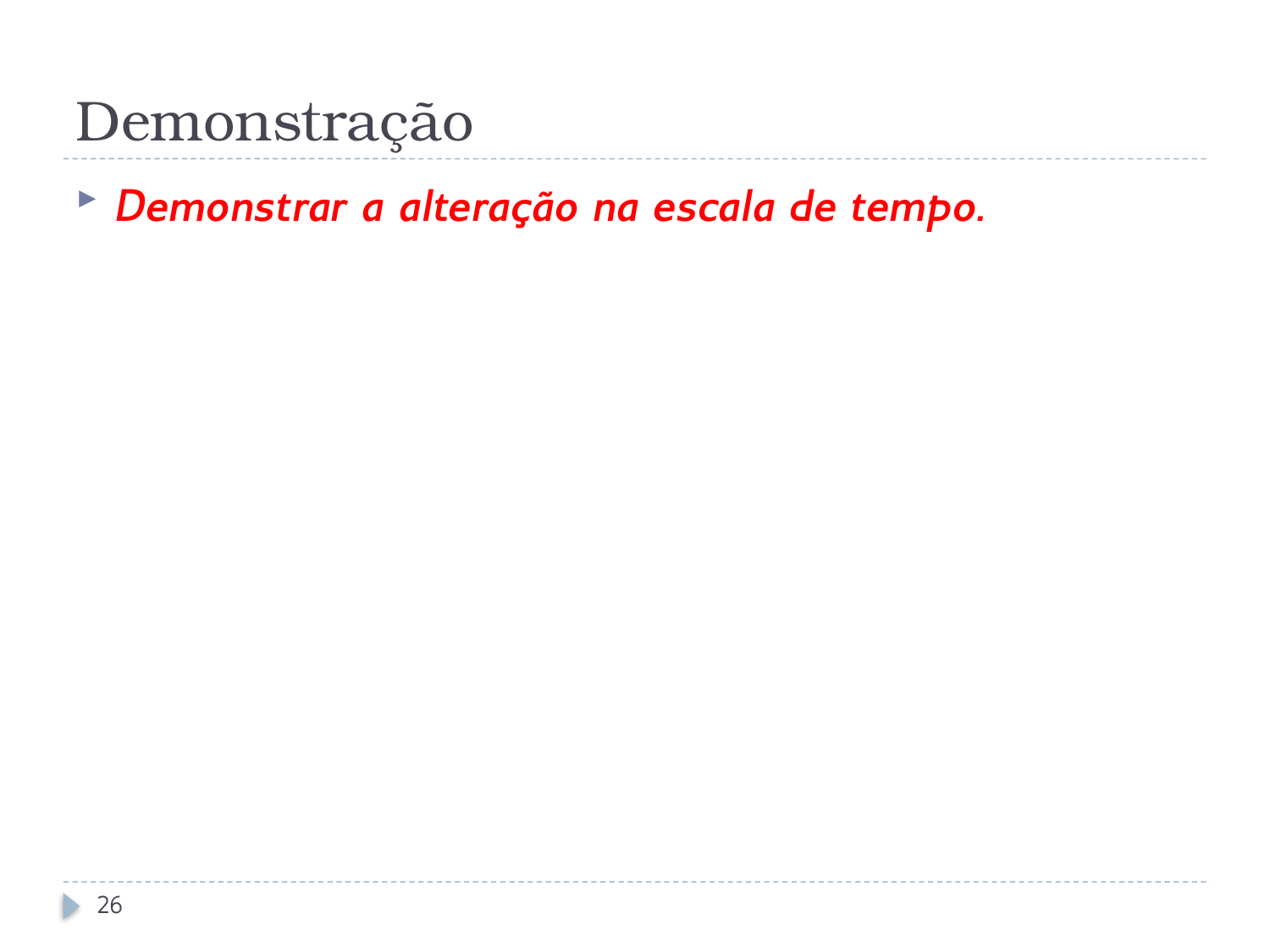

# Demonstração
Demonstrar a alteração na escala de tempo.

26